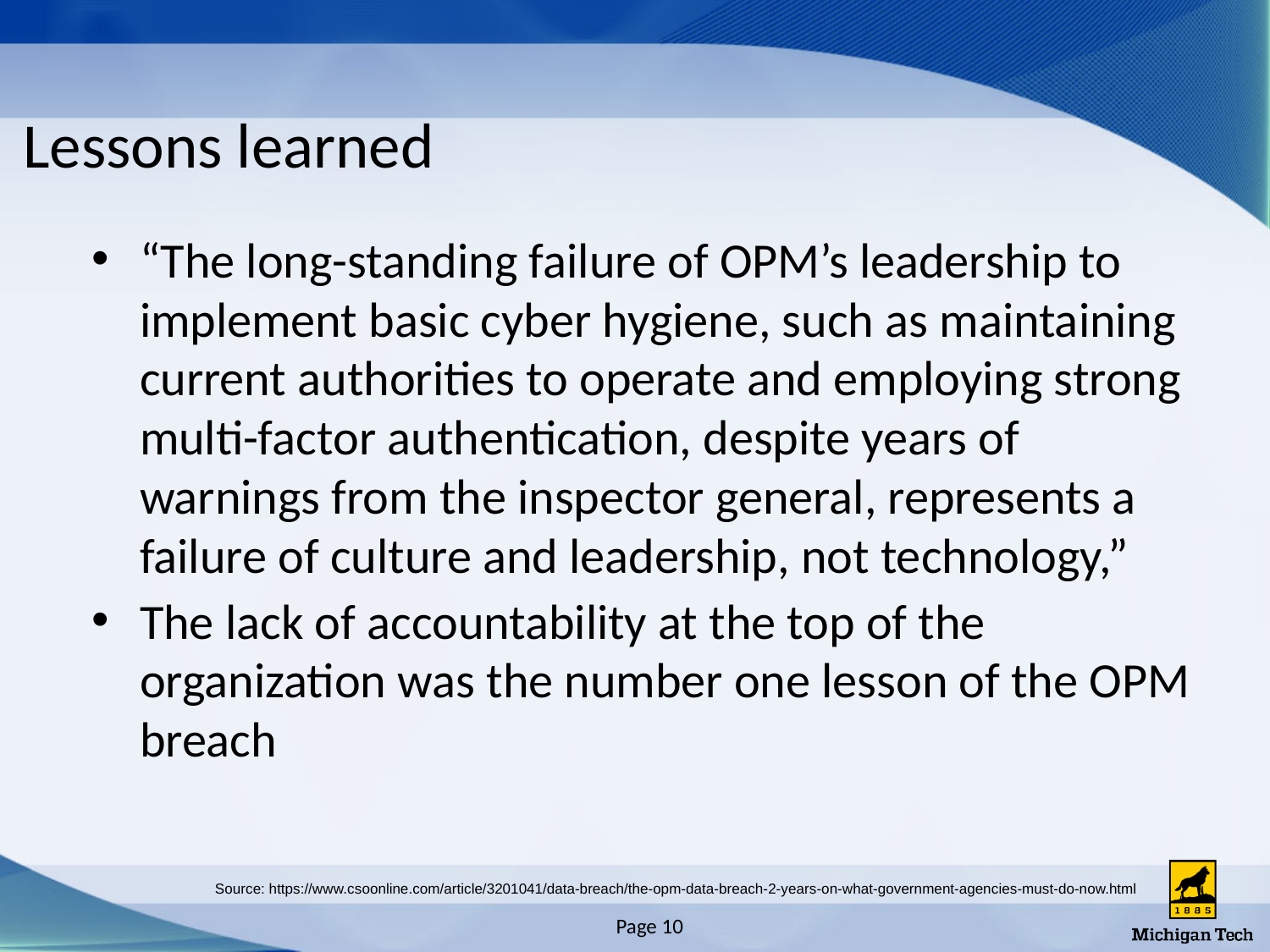

# Lessons learned
“The long-standing failure of OPM’s leadership to implement basic cyber hygiene, such as maintaining current authorities to operate and employing strong multi-factor authentication, despite years of warnings from the inspector general, represents a failure of culture and leadership, not technology,”
The lack of accountability at the top of the organization was the number one lesson of the OPM breach
Source: https://www.csoonline.com/article/3201041/data-breach/the-opm-data-breach-2-years-on-what-government-agencies-must-do-now.html